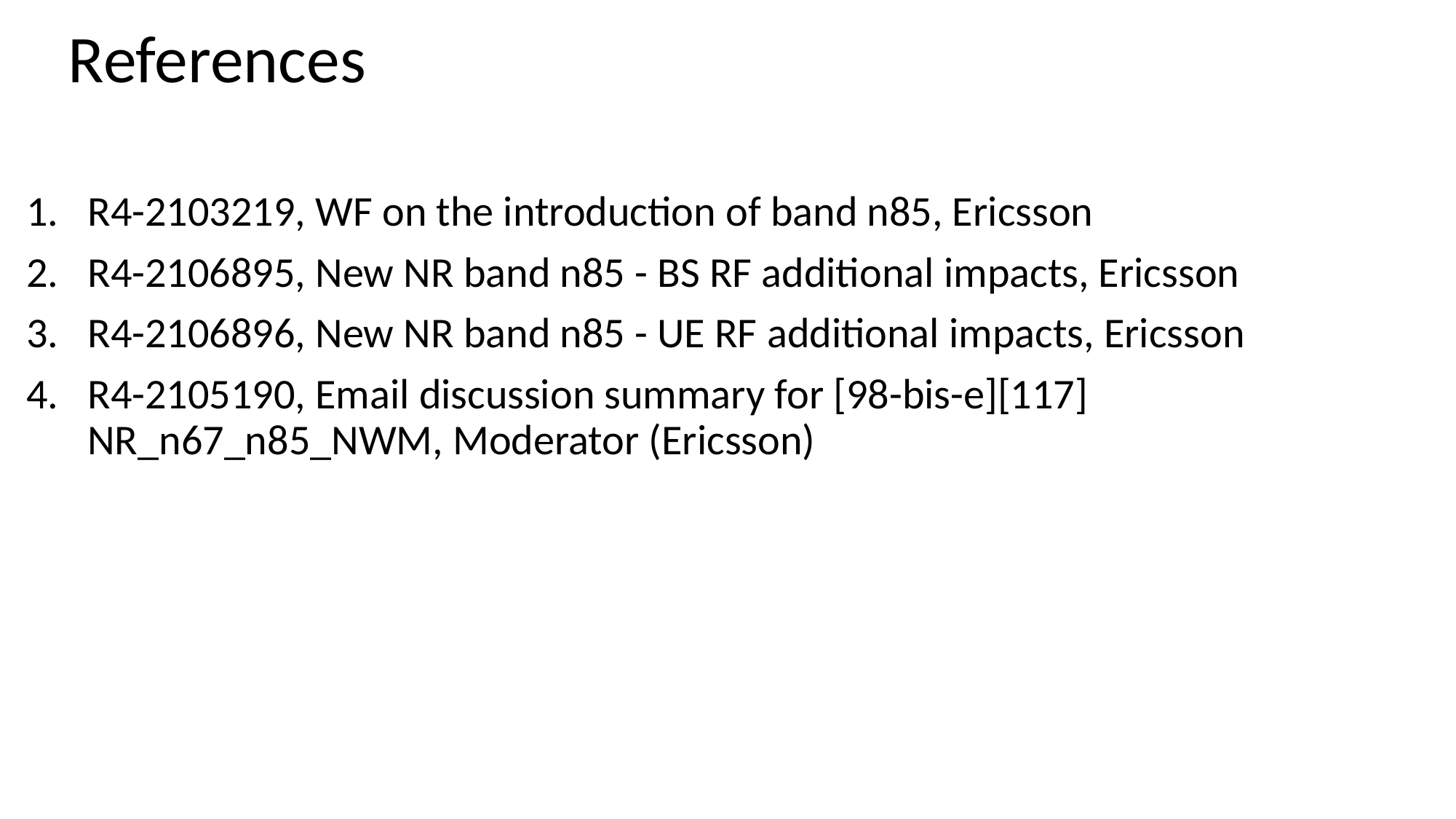

# References

R4-2103219, WF on the introduction of band n85, Ericsson
R4-2106895, New NR band n85 - BS RF additional impacts, Ericsson
R4-2106896, New NR band n85 - UE RF additional impacts, Ericsson
R4-2105190, Email discussion summary for [98-bis-e][117] NR_n67_n85_NWM, Moderator (Ericsson)